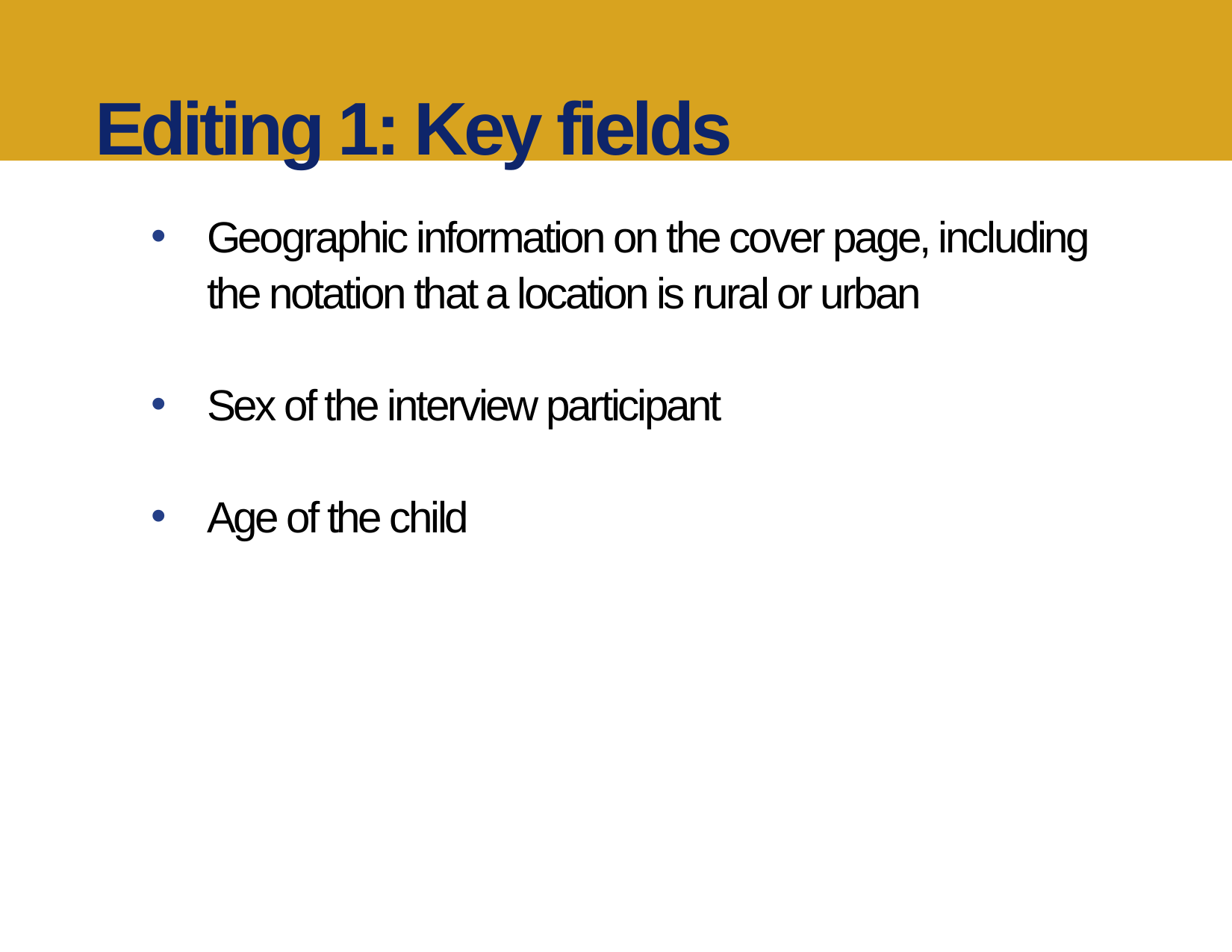

Editing 1: Key fields
Geographic information on the cover page, including the notation that a location is rural or urban

Sex of the interview participant

Age of the child